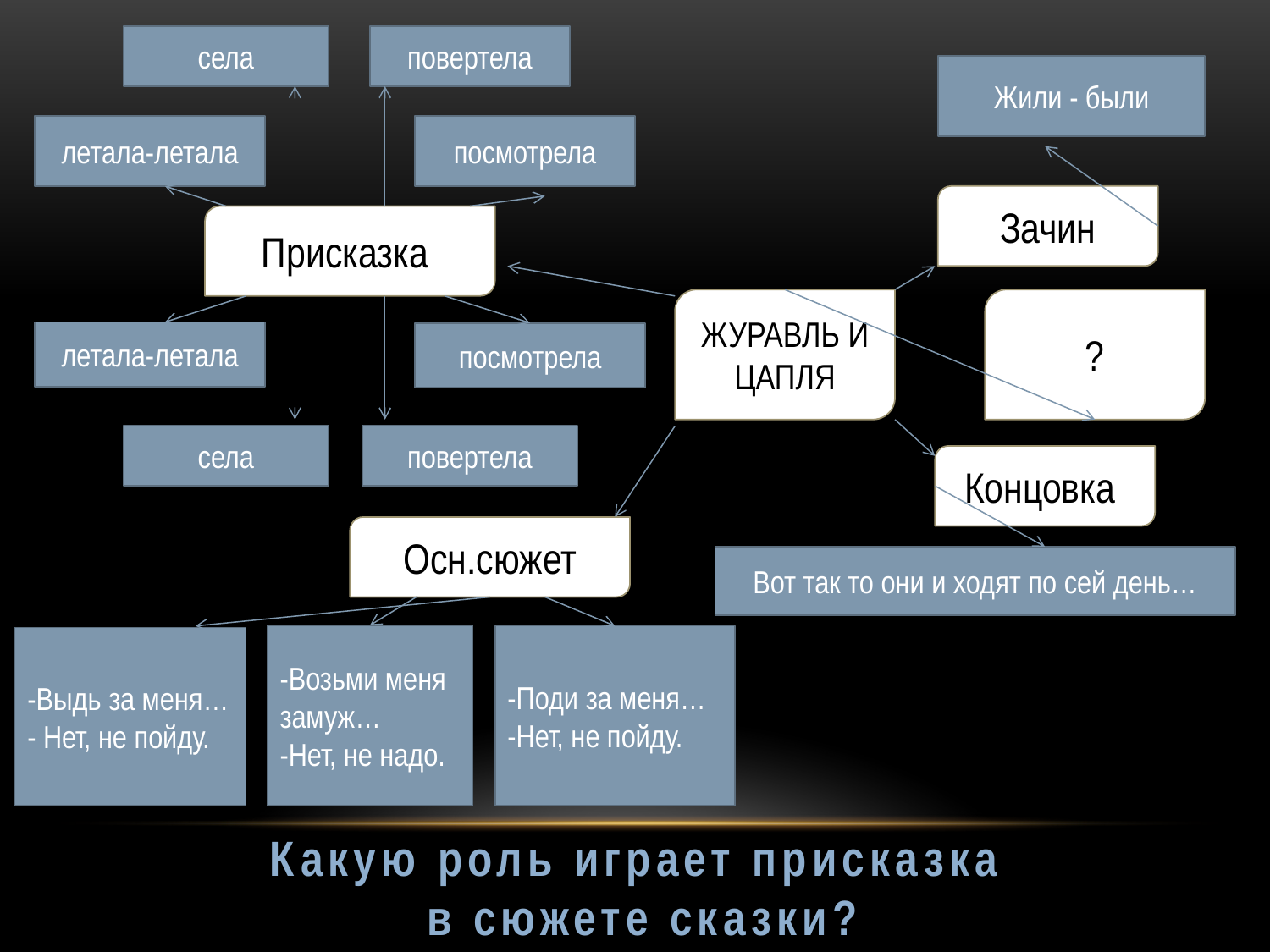

села
повертела
Жили - были
летала-летала
посмотрела
Зачин
Присказка
ЖУРАВЛЬ И ЦАПЛЯ
?
летала-летала
посмотрела
села
повертела
Концовка
Осн.сюжет
Вот так то они и ходят по сей день…
-Возьми меня замуж…
-Нет, не надо.
-Поди за меня…
-Нет, не пойду.
-Выдь за меня…
- Нет, не пойду.
Какую роль играет присказка
в сюжете сказки?